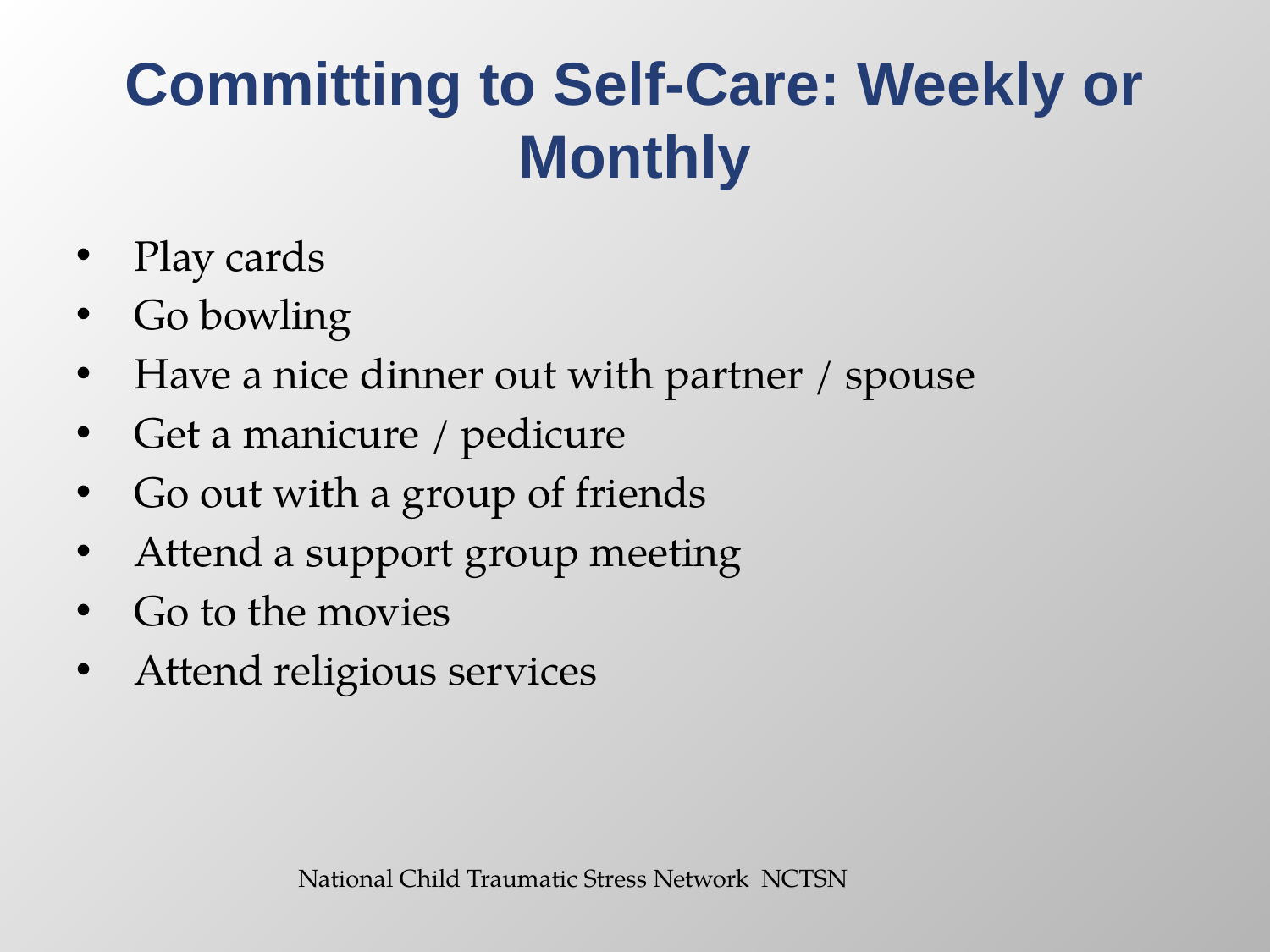

# Committing to Self-Care: Weekly or Monthly
 Play cards
 Go bowling
 Have a nice dinner out with partner / spouse
 Get a manicure / pedicure
 Go out with a group of friends
 Attend a support group meeting
 Go to the movies
 Attend religious services
National Child Traumatic Stress Network  NCTSN